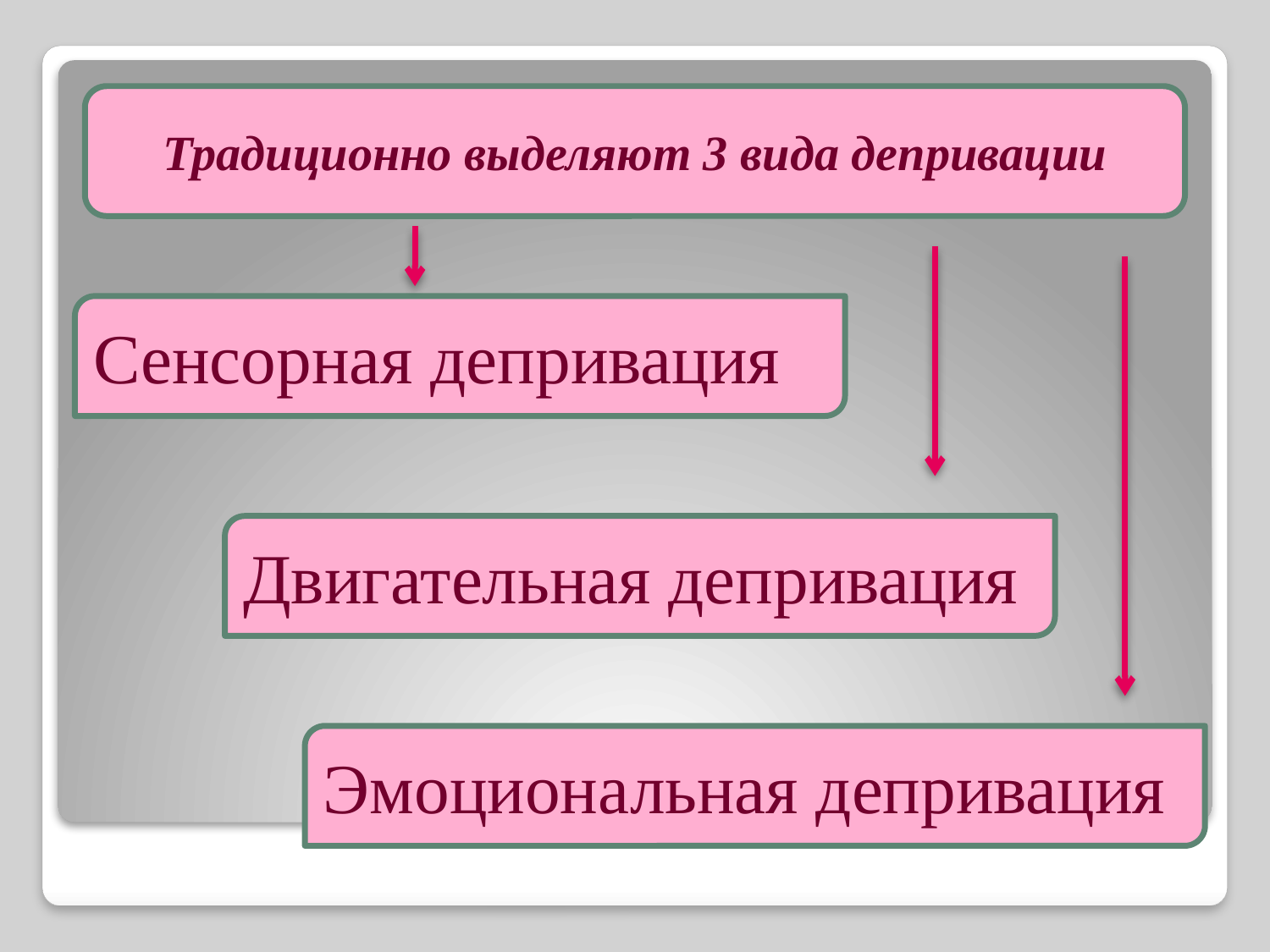

Традиционно выделяют 3 вида депривации
Сенсорная депривация
Двигательная депривация
Эмоциональная депривация